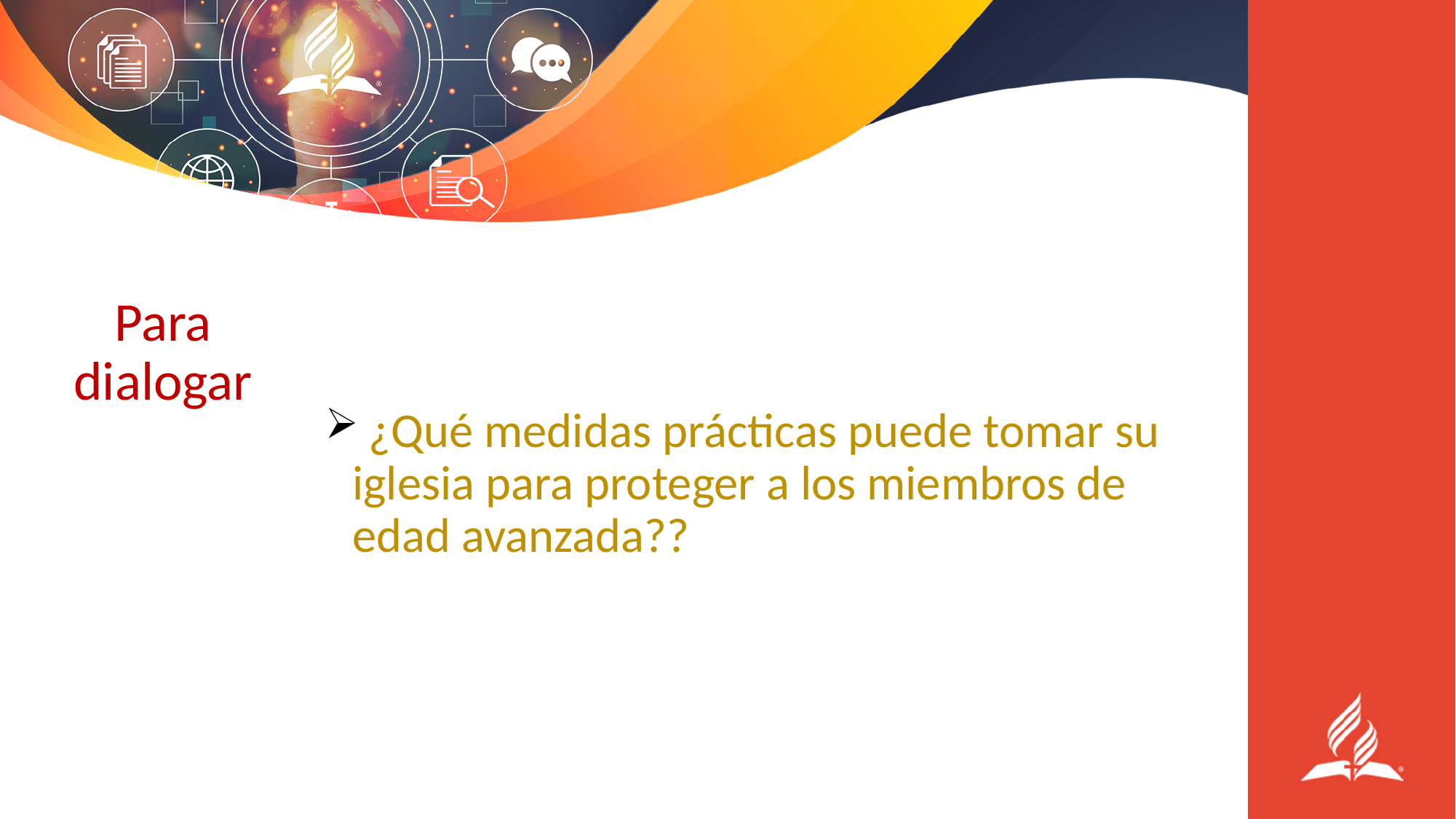

# Para dialogar

 ¿Qué medidas prácticas puede tomar su iglesia para proteger a los miembros de edad avanzada??